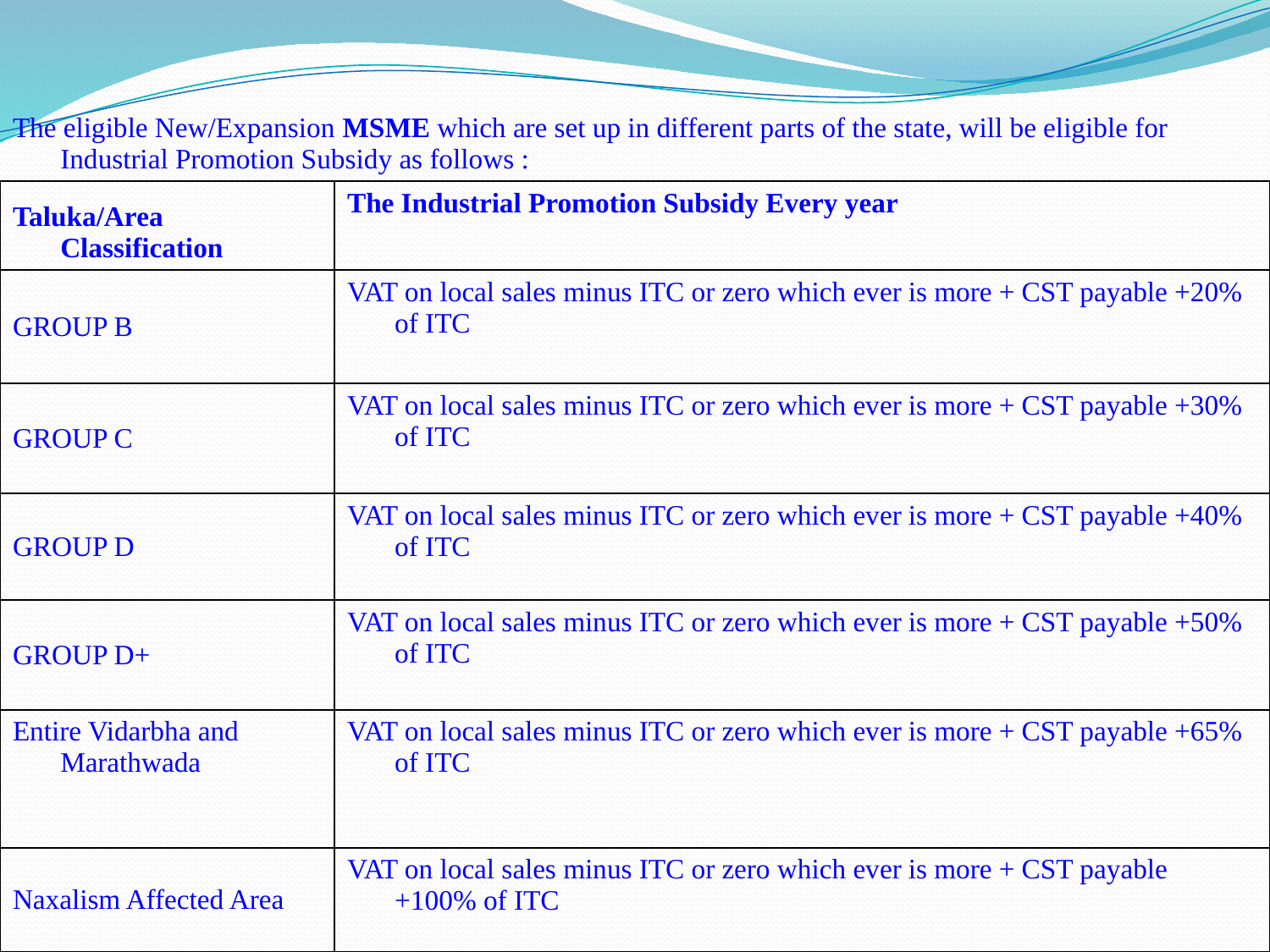

| The eligible New/Expansion MSME which are set up in different parts of the state, will be eligible for Industrial Promotion Subsidy as follows : |  |
| --- | --- |
| Taluka/Area Classification | The Industrial Promotion Subsidy Every year |
| GROUP B | VAT on local sales minus ITC or zero which ever is more + CST payable +20% of ITC |
| GROUP C | VAT on local sales minus ITC or zero which ever is more + CST payable +30% of ITC |
| GROUP D | VAT on local sales minus ITC or zero which ever is more + CST payable +40% of ITC |
| GROUP D+ | VAT on local sales minus ITC or zero which ever is more + CST payable +50% of ITC |
| Entire Vidarbha and Marathwada | VAT on local sales minus ITC or zero which ever is more + CST payable +65% of ITC |
| Naxalism Affected Area | VAT on local sales minus ITC or zero which ever is more + CST payable +100% of ITC |